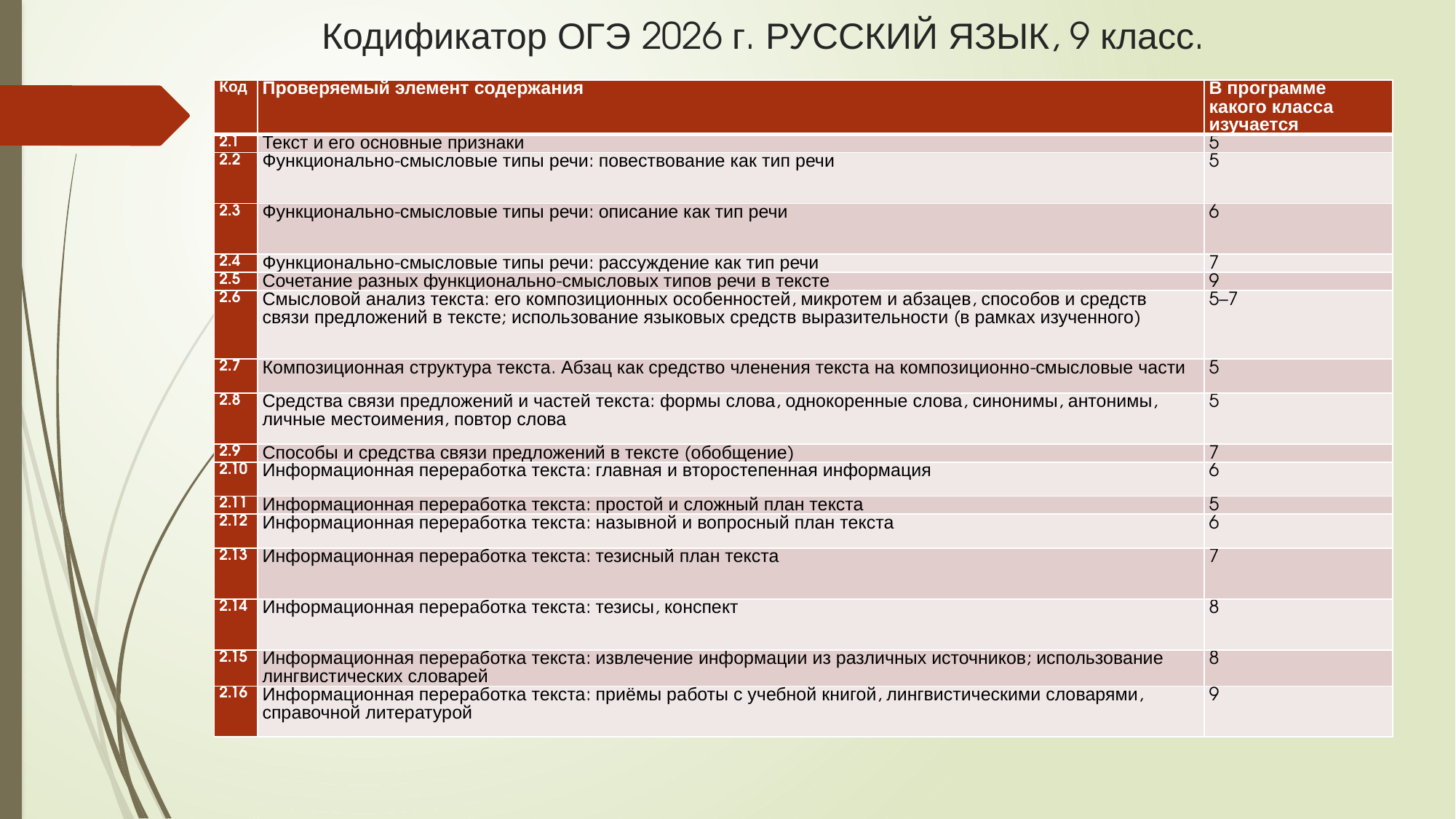

# Кодификатор ОГЭ 2026 г. РУССКИЙ ЯЗЫК, 9 класс.
| Код | Проверяемый элемент содержания | В программе какого класса изучается |
| --- | --- | --- |
| 2.1 | Текст и его основные признаки | 5 |
| 2.2 | Функционально-смысловые типы речи: повествование как тип речи | 5 |
| 2.3 | Функционально-смысловые типы речи: описание как тип речи | 6 |
| 2.4 | Функционально-смысловые типы речи: рассуждение как тип речи | 7 |
| 2.5 | Сочетание разных функционально-смысловых типов речи в тексте | 9 |
| 2.6 | Смысловой анализ текста: его композиционных особенностей, микротем и абзацев, способов и средств связи предложений в тексте; использование языковых средств выразительности (в рамках изученного) | 5–7 |
| 2.7 | Композиционная структура текста. Абзац как средство членения текста на композиционно-смысловые части | 5 |
| 2.8 | Средства связи предложений и частей текста: формы слова, однокоренные слова, синонимы, антонимы, личные местоимения, повтор слова | 5 |
| 2.9 | Способы и средства связи предложений в тексте (обобщение) | 7 |
| 2.10 | Информационная переработка текста: главная и второстепенная информация | 6 |
| 2.11 | Информационная переработка текста: простой и сложный план текста | 5 |
| 2.12 | Информационная переработка текста: назывной и вопросный план текста | 6 |
| 2.13 | Информационная переработка текста: тезисный план текста | 7 |
| 2.14 | Информационная переработка текста: тезисы, конспект | 8 |
| 2.15 | Информационная переработка текста: извлечение информации из различных источников; использование лингвистических словарей | 8 |
| 2.16 | Информационная переработка текста: приёмы работы с учебной книгой, лингвистическими словарями, справочной литературой | 9 |